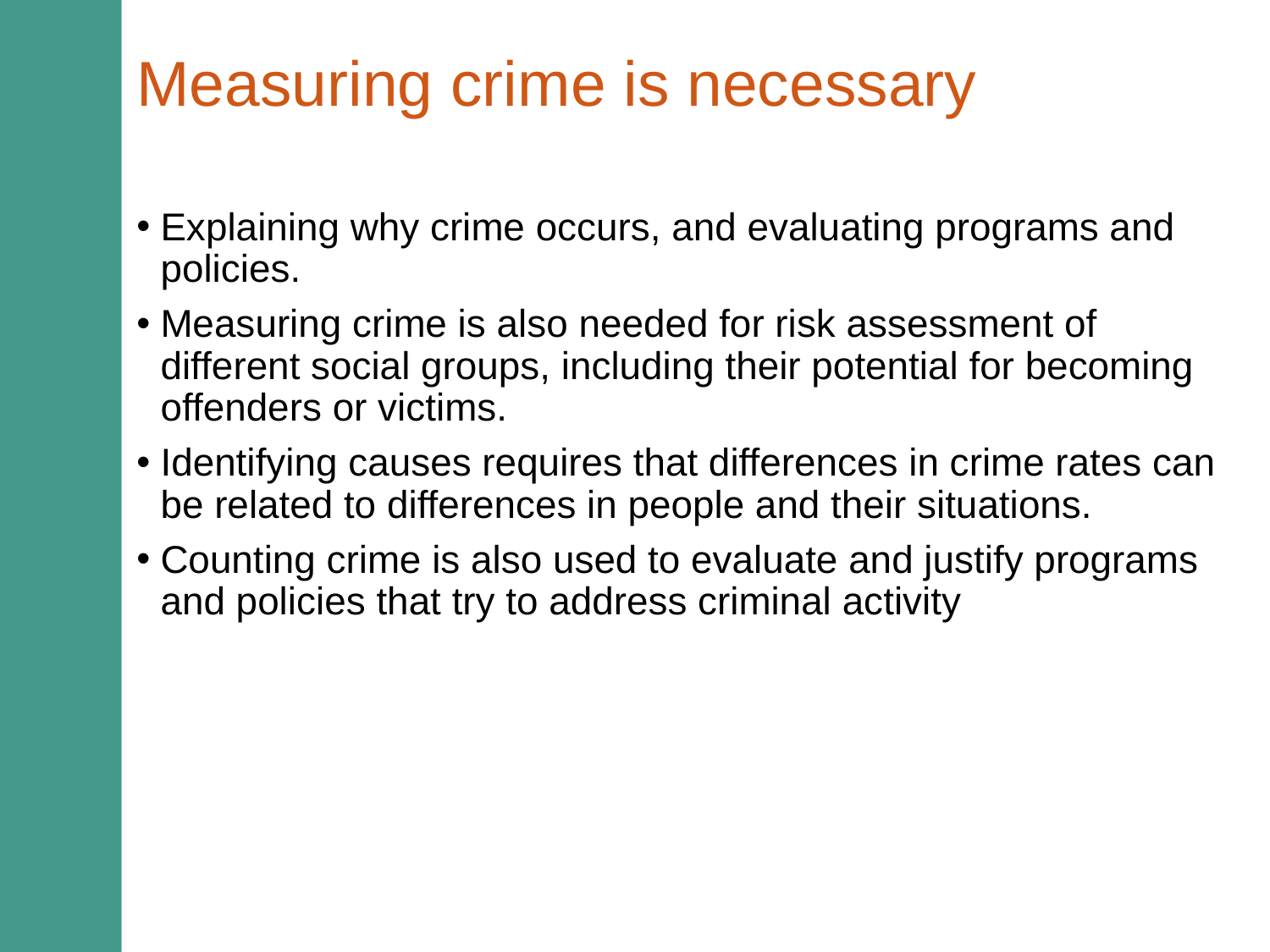

# Measuring crime is necessary
Explaining why crime occurs, and evaluating programs and policies.
Measuring crime is also needed for risk assessment of different social groups, including their potential for becoming offenders or victims.
Identifying causes requires that differences in crime rates can be related to differences in people and their situations.
Counting crime is also used to evaluate and justify programs and policies that try to address criminal activity